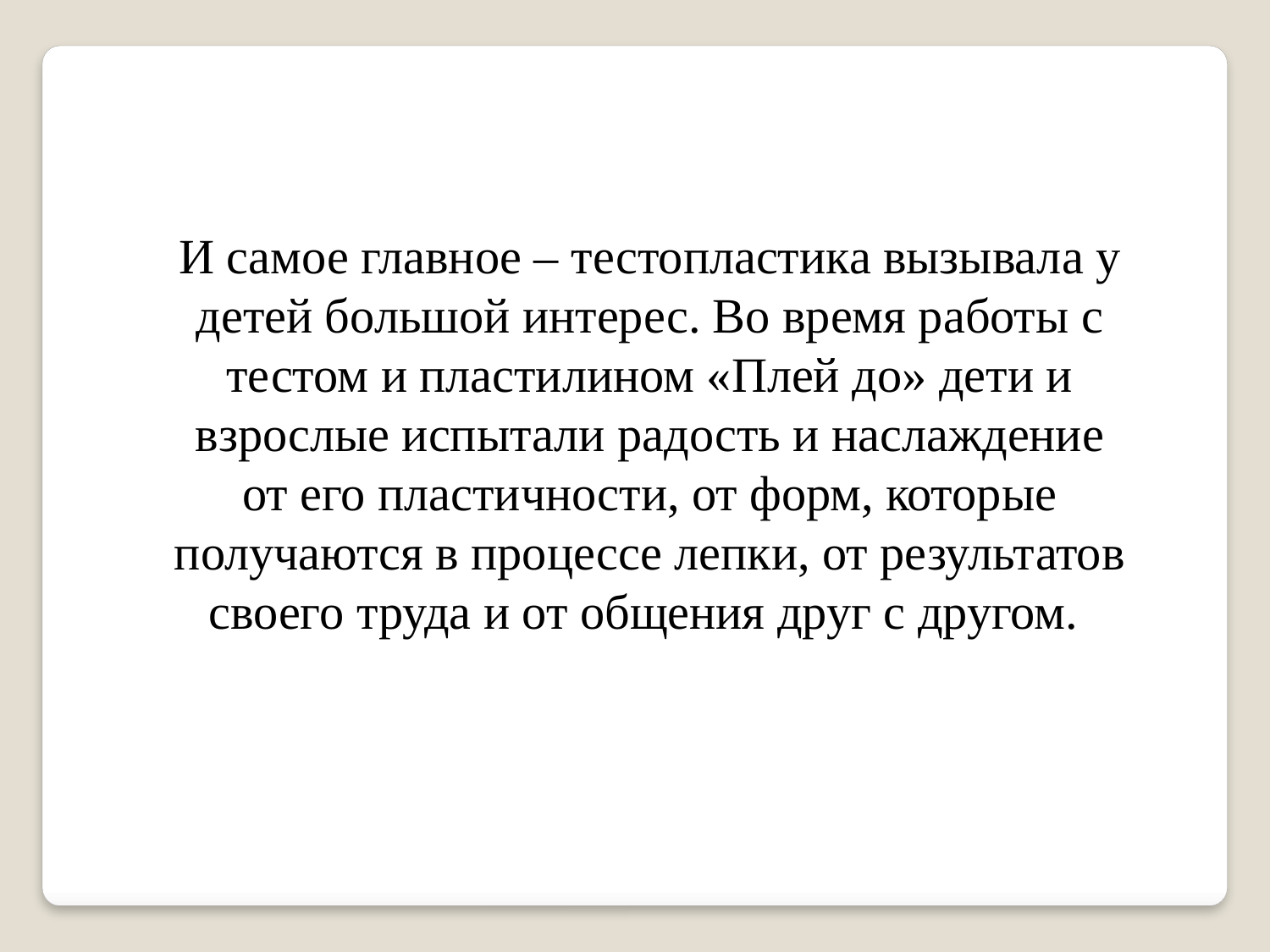

И самое главное – тестопластика вызывала у детей большой интерес. Во время работы с тестом и пластилином «Плей до» дети и взрослые испытали радость и наслаждение от его пластичности, от форм, которые получаются в процессе лепки, от результатов своего труда и от общения друг с другом.